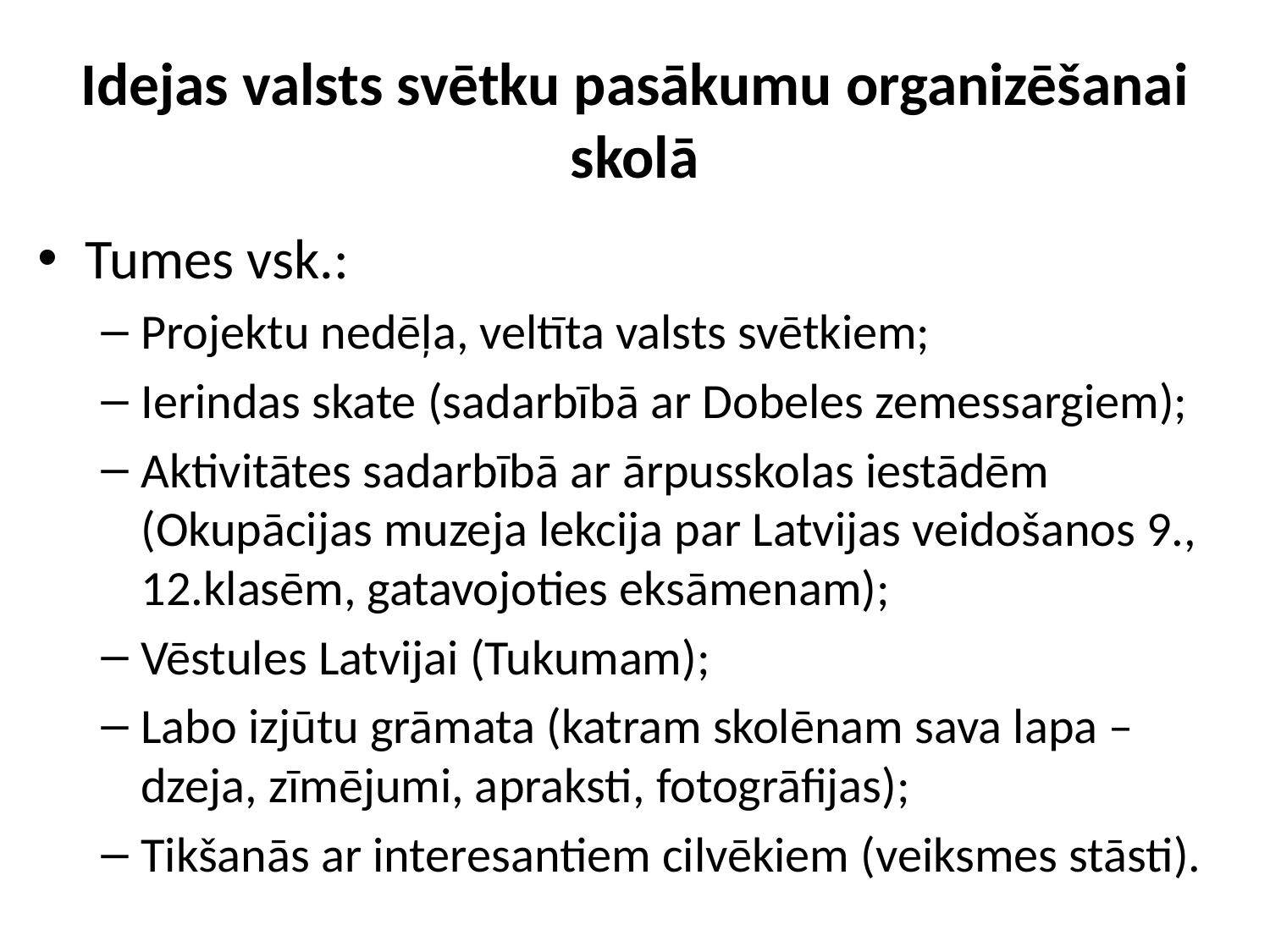

# Idejas valsts svētku pasākumu organizēšanai skolā
Tumes vsk.:
Projektu nedēļa, veltīta valsts svētkiem;
Ierindas skate (sadarbībā ar Dobeles zemessargiem);
Aktivitātes sadarbībā ar ārpusskolas iestādēm (Okupācijas muzeja lekcija par Latvijas veidošanos 9., 12.klasēm, gatavojoties eksāmenam);
Vēstules Latvijai (Tukumam);
Labo izjūtu grāmata (katram skolēnam sava lapa – dzeja, zīmējumi, apraksti, fotogrāfijas);
Tikšanās ar interesantiem cilvēkiem (veiksmes stāsti).